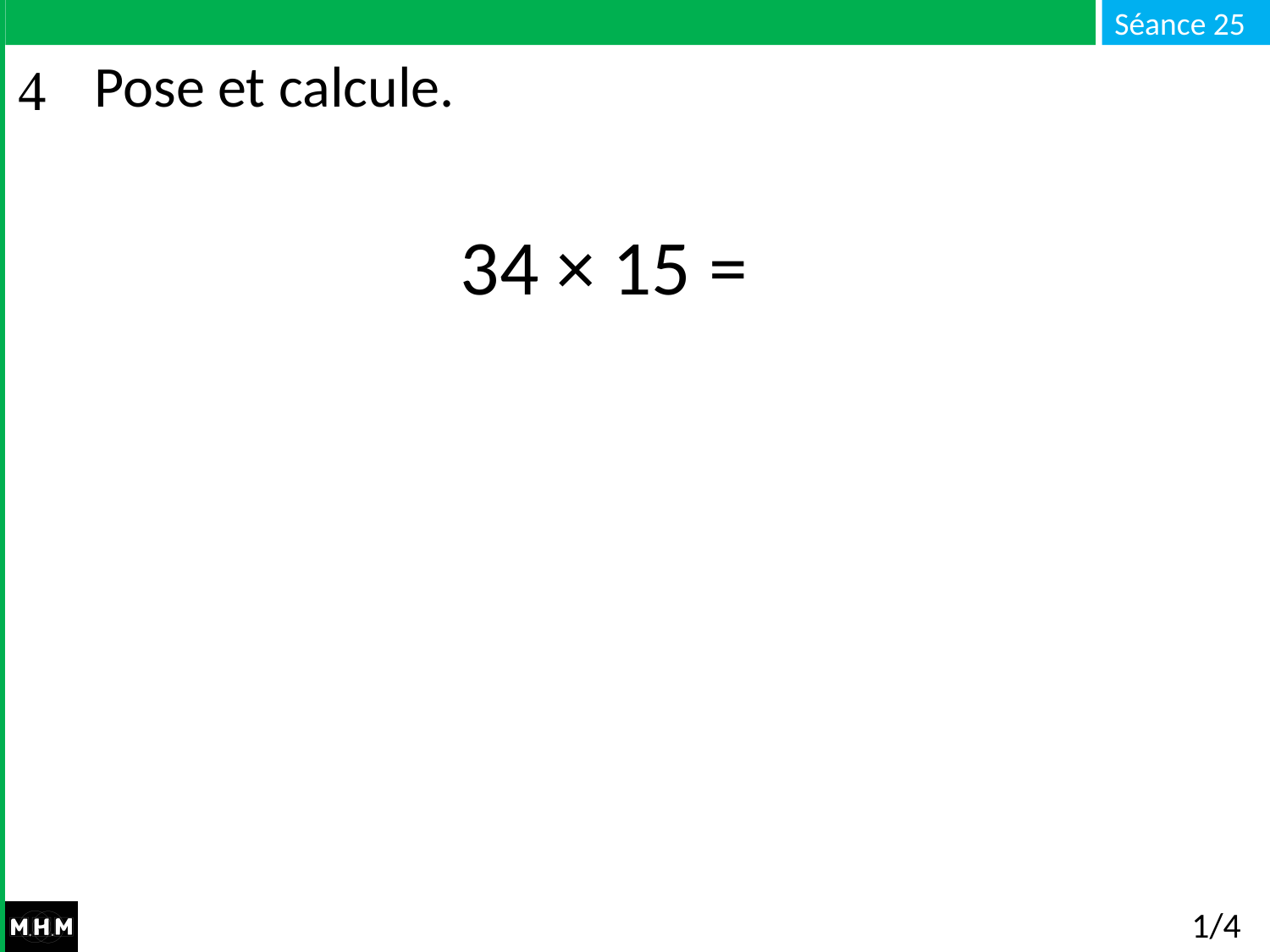

# Pose et calcule.
 34 × 15 =
1/4